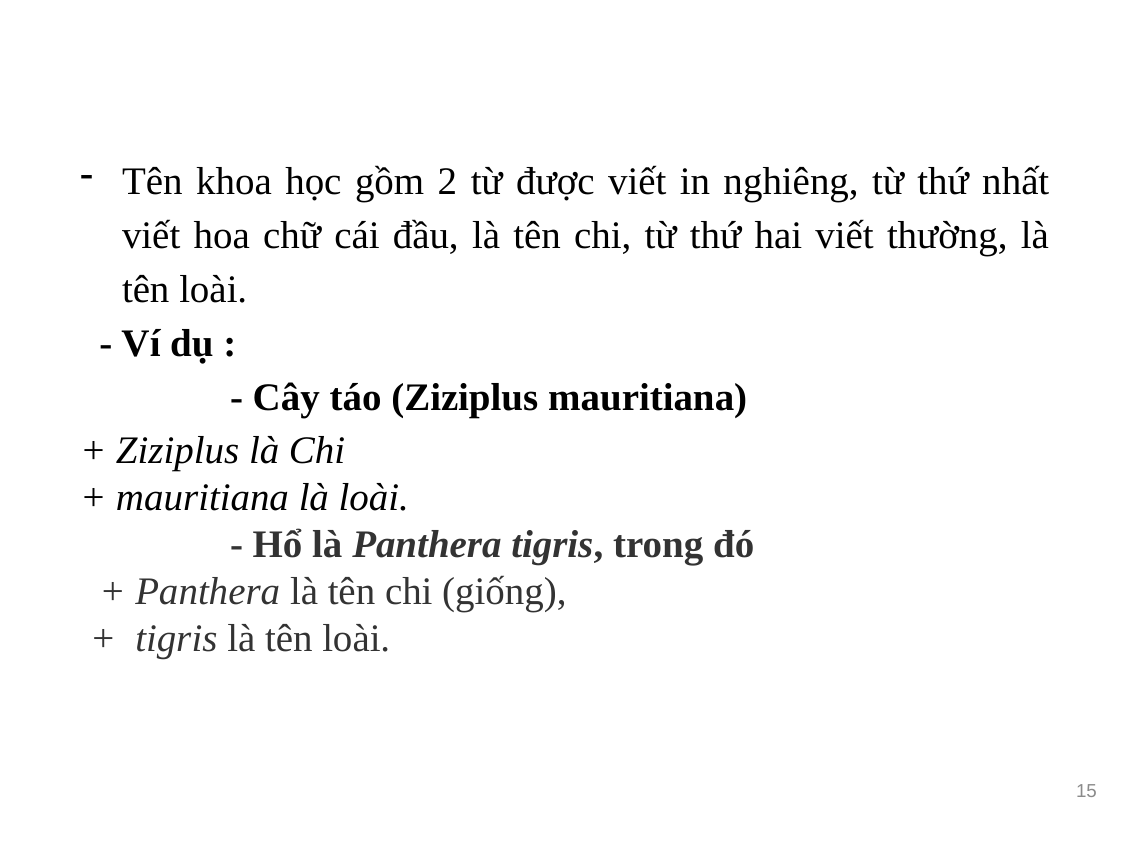

Tên khoa học gồm 2 từ được viết in nghiêng, từ thứ nhất viết hoa chữ cái đầu, là tên chi, từ thứ hai viết thường, là tên loài.
  - Ví dụ :
	- Cây táo (Ziziplus mauritiana)
+ Ziziplus là Chi
+ mauritiana là loài.
	- Hổ là Panthera tigris, trong đó
  + Panthera là tên chi (giống),
 +  tigris là tên loài.
15